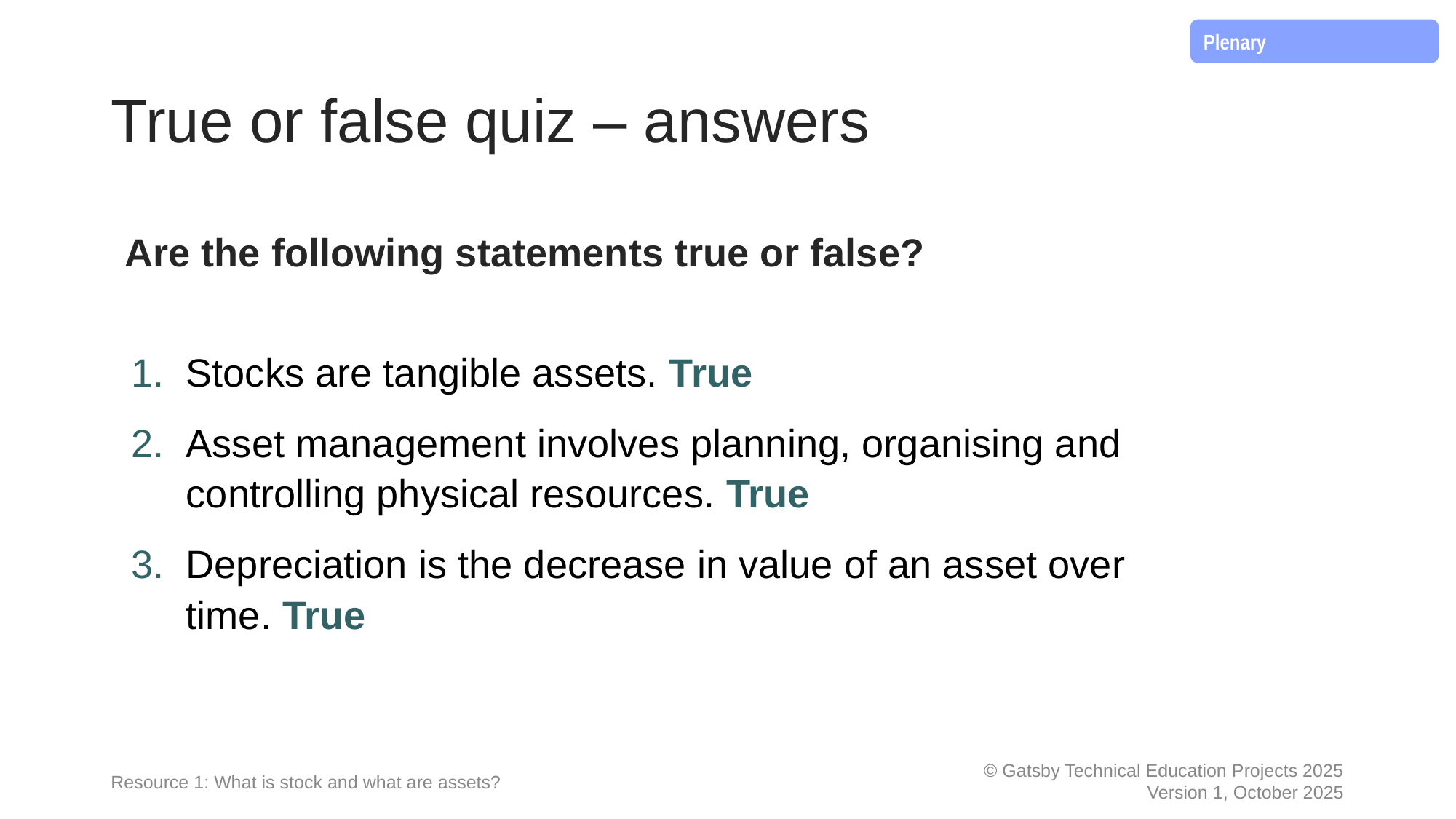

Plenary
# True or false quiz – answers
Are the following statements true or false?

Stocks are tangible assets. True
Asset management involves planning, organising and controlling physical resources. True
Depreciation is the decrease in value of an asset over time. True
Resource 1: What is stock and what are assets?